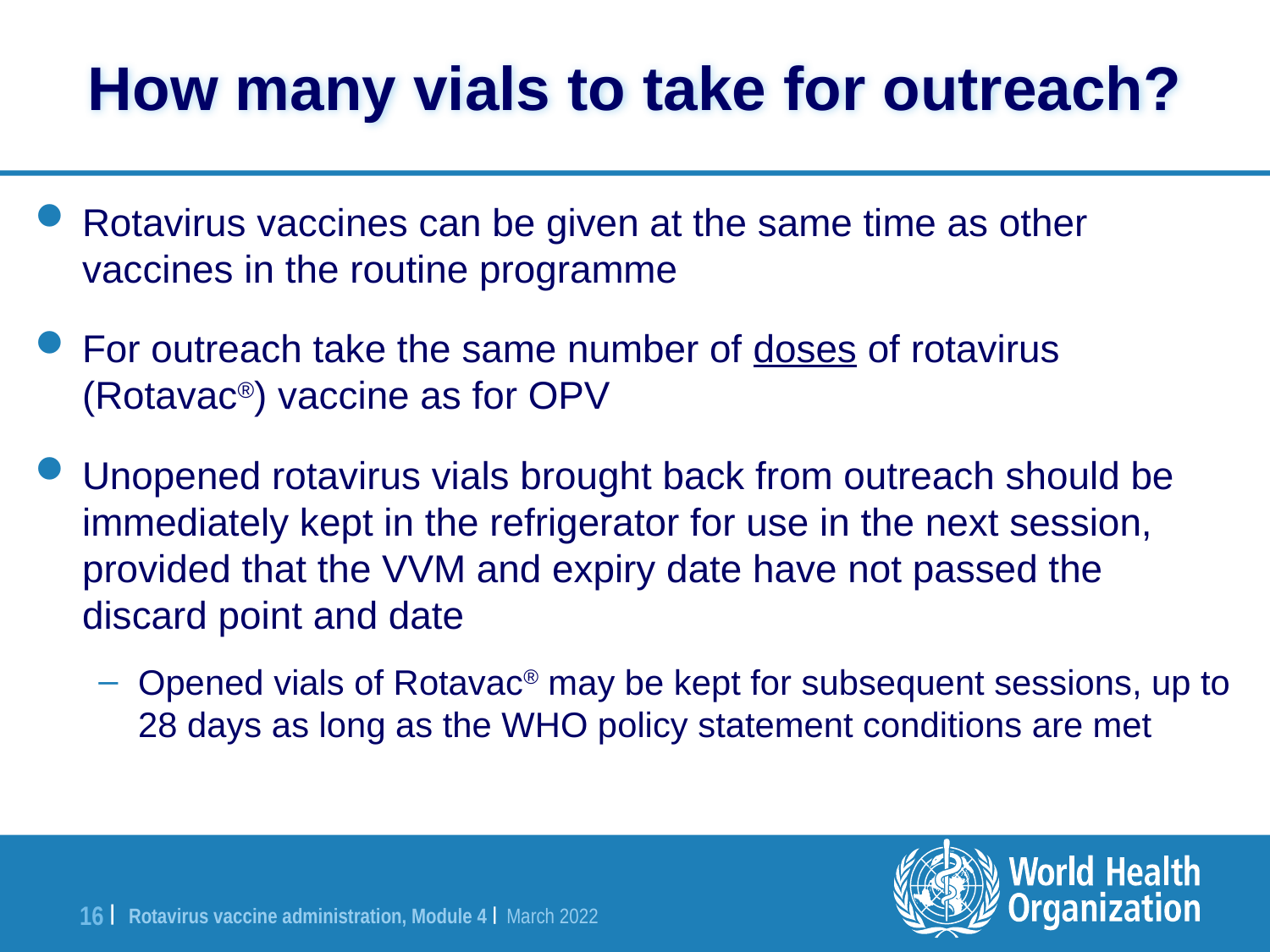

How many vials to take for outreach?
Rotavirus vaccines can be given at the same time as other vaccines in the routine programme
For outreach take the same number of doses of rotavirus (Rotavac®) vaccine as for OPV
Unopened rotavirus vials brought back from outreach should be immediately kept in the refrigerator for use in the next session, provided that the VVM and expiry date have not passed the discard point and date
Opened vials of Rotavac® may be kept for subsequent sessions, up to 28 days as long as the WHO policy statement conditions are met